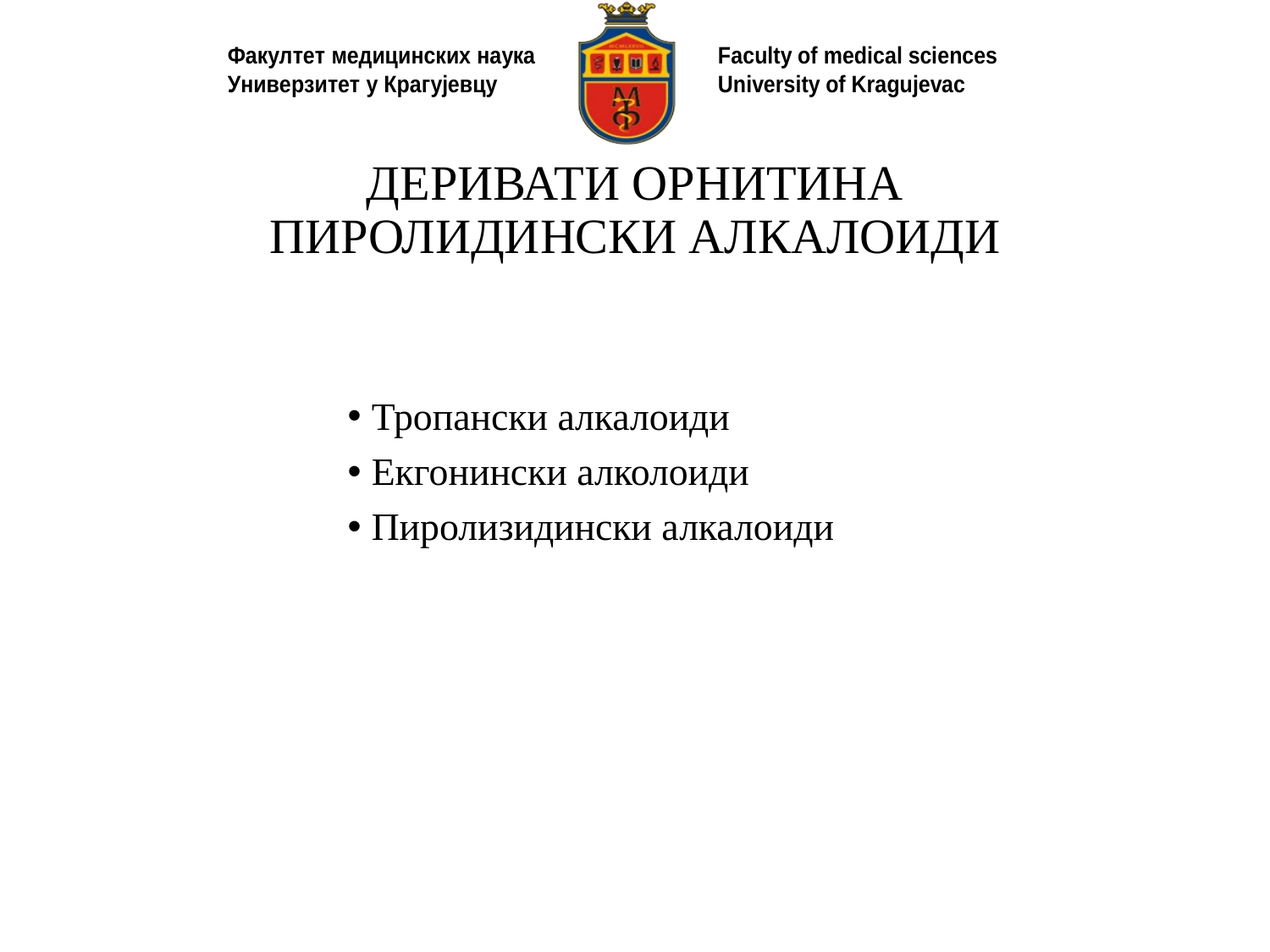

# ДЕРИВАТИ ОРНИТИНА ПИРОЛИДИНСКИ АЛКАЛОИДИ
Тропански алкалоиди
Екгонински алколоиди
Пиролизидински алкалоиди